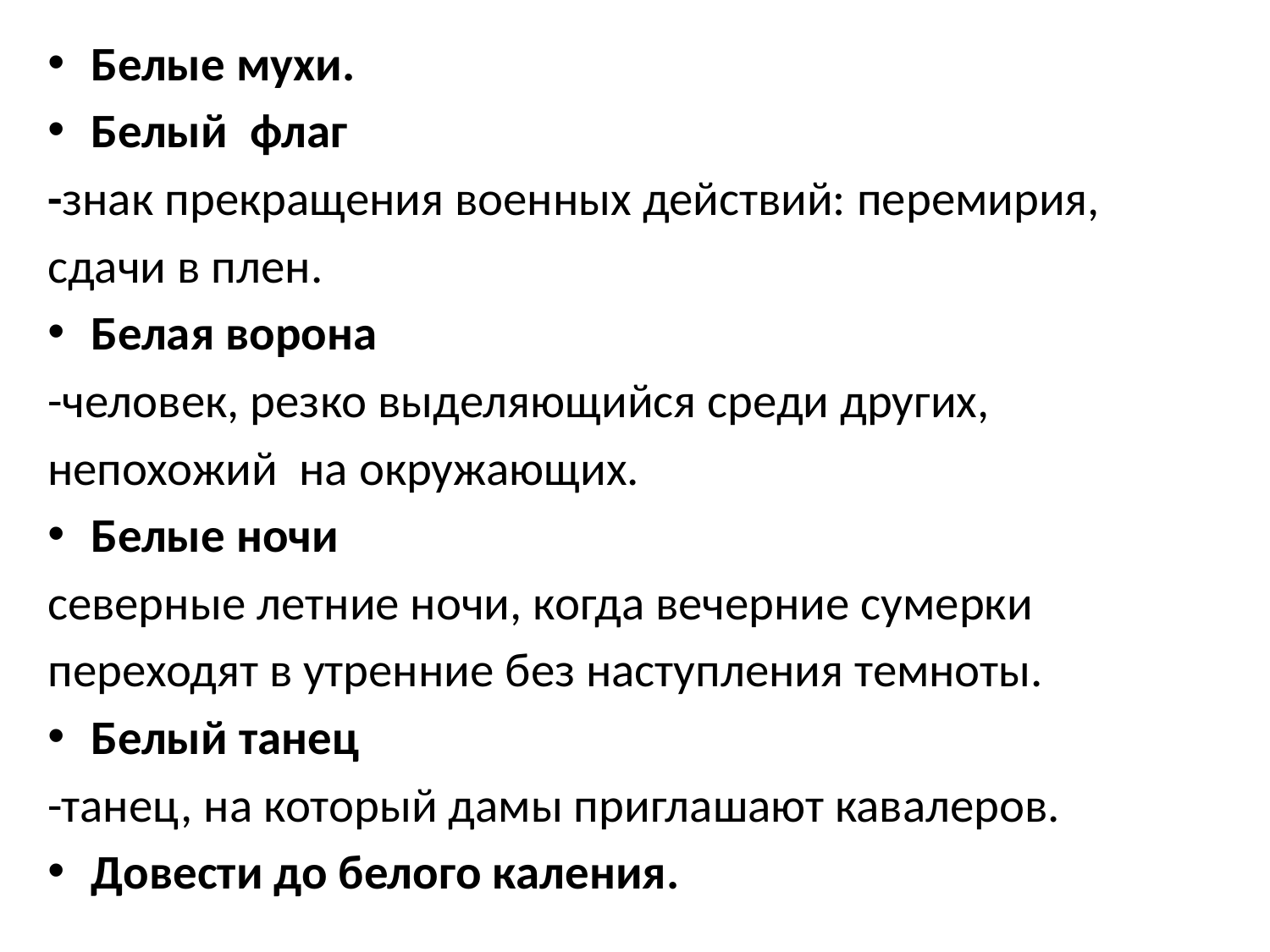

Белые мухи.
Белый  флаг
-знак прекращения военных действий: перемирия,
сдачи в плен.
Белая ворона
-человек, резко выделяющийся среди других,
непохожий  на окружающих.
Белые ночи
северные летние ночи, когда вечерние сумерки
переходят в утренние без наступления темноты.
Белый танец
-танец, на который дамы приглашают кавалеров.
Довести до белого каления.